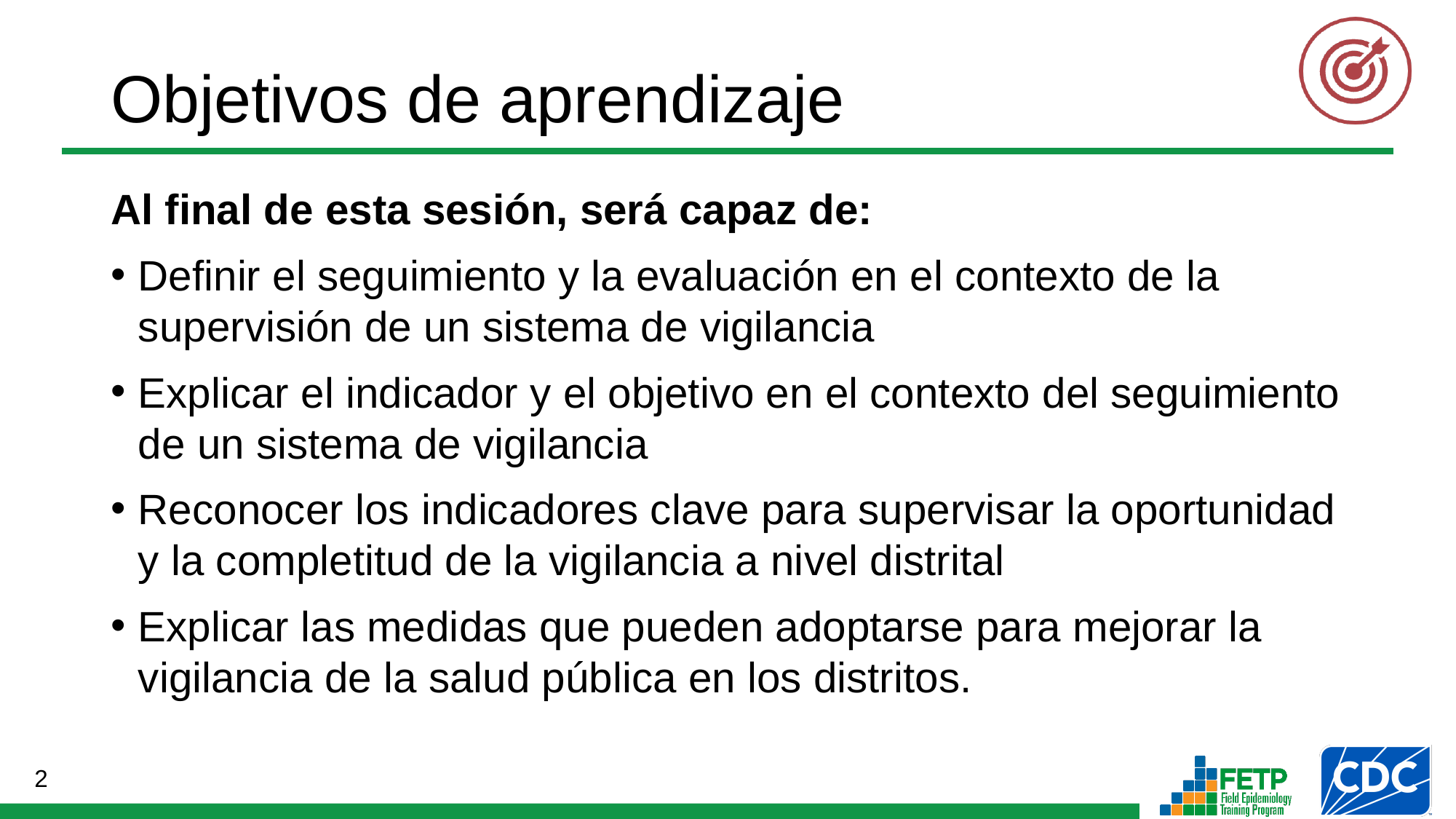

Al final de esta sesión, será capaz de:
Definir el seguimiento y la evaluación en el contexto de la supervisión de un sistema de vigilancia
Explicar el indicador y el objetivo en el contexto del seguimiento de un sistema de vigilancia
Reconocer los indicadores clave para supervisar la oportunidad y la completitud de la vigilancia a nivel distrital
Explicar las medidas que pueden adoptarse para mejorar la vigilancia de la salud pública en los distritos.